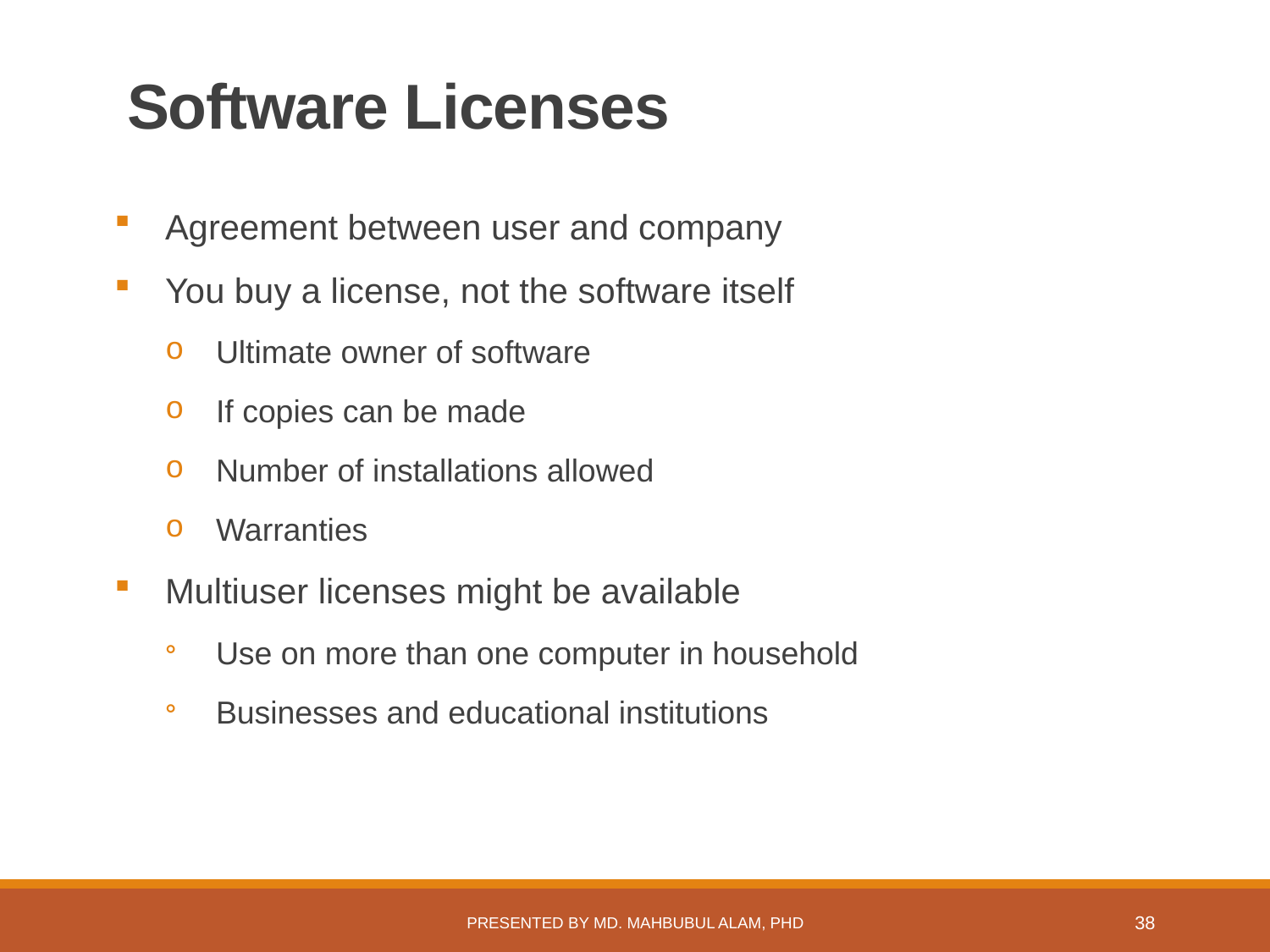

# Software Licenses
Agreement between user and company
You buy a license, not the software itself
Ultimate owner of software
If copies can be made
Number of installations allowed
Warranties
Multiuser licenses might be available
Use on more than one computer in household
Businesses and educational institutions

Presented by Md. Mahbubul Alam, PhD
38